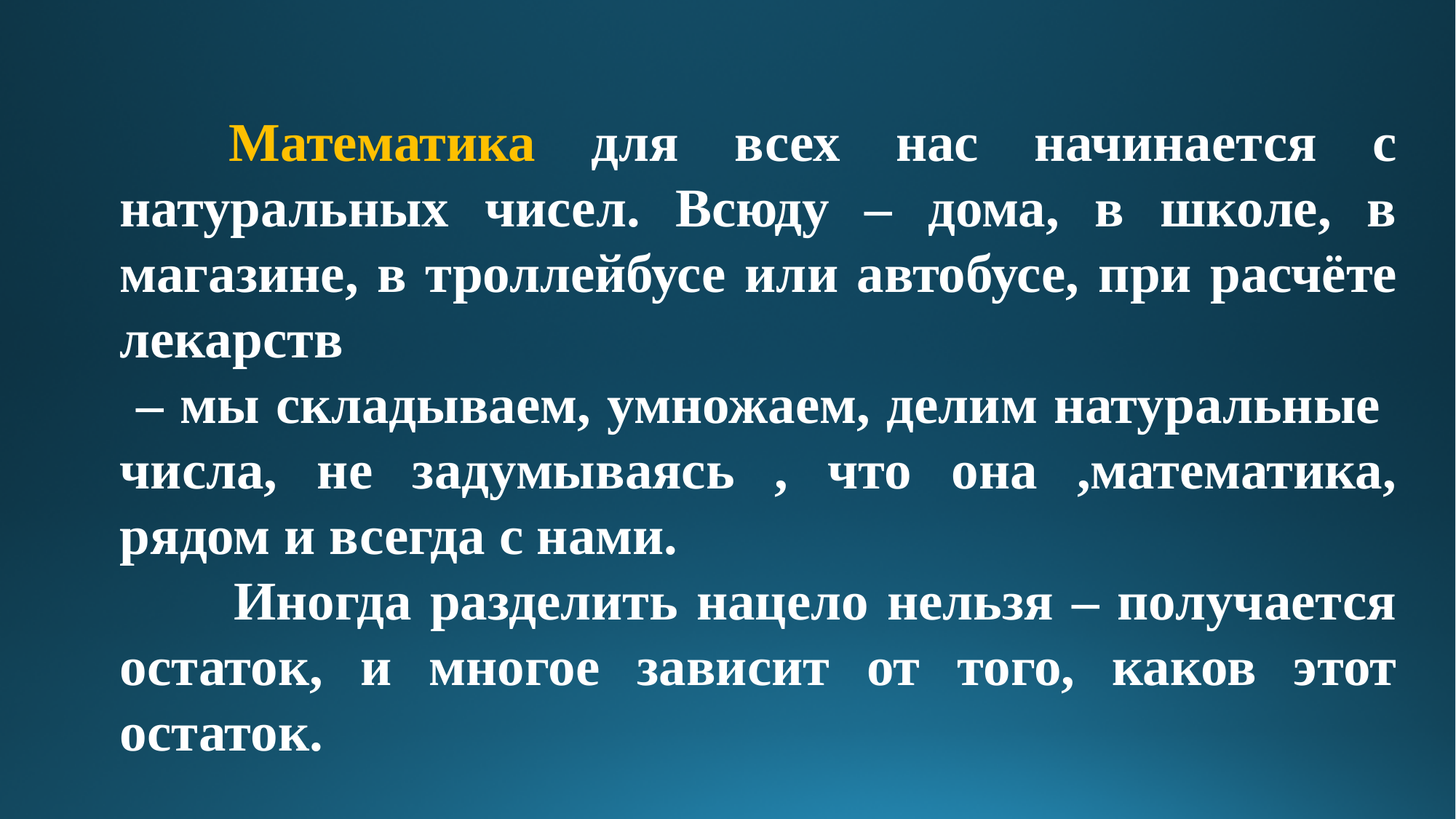

Математика для всех нас начинается с натуральных чисел. Всюду – дома, в школе, в магазине, в троллейбусе или автобусе, при расчёте лекарств
 – мы складываем, умножаем, делим натуральные  числа, не задумываясь , что она ,математика, рядом и всегда с нами.
 	Иногда разделить нацело нельзя – получается остаток, и многое зависит от того, каков этот остаток.